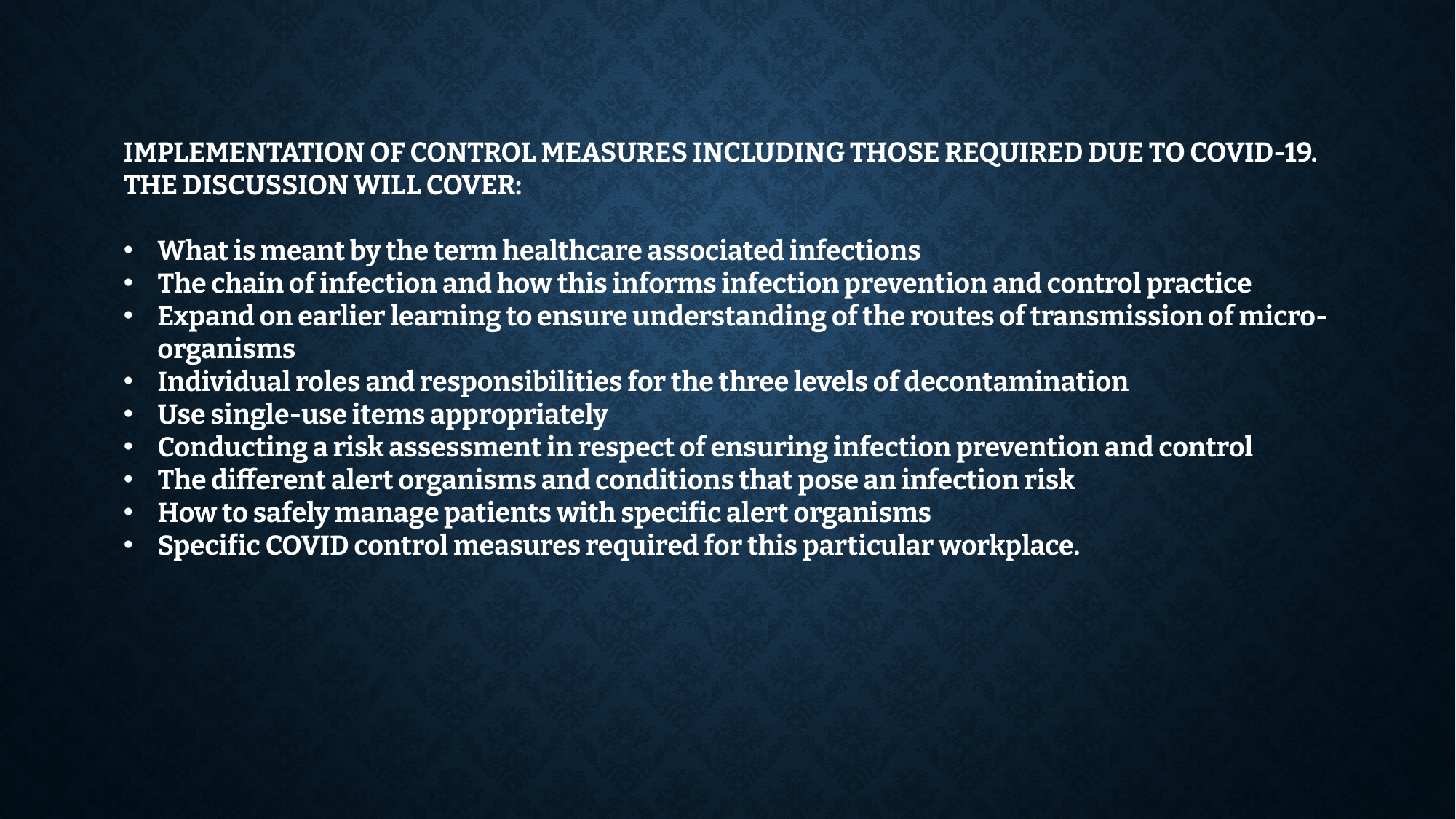

IMPLEMENTATION OF CONTROL MEASURES INCLUDING THOSE REQUIRED DUE TO COVID-19.  THE DISCUSSION WILL COVER:

What is meant by the term healthcare associated infections
The chain of infection and how this informs infection prevention and control practice
Expand on earlier learning to ensure understanding of the routes of transmission of micro-organisms
Individual roles and responsibilities for the three levels of decontamination
Use single-use items appropriately
Conducting a risk assessment in respect of ensuring infection prevention and control
The different alert organisms and conditions that pose an infection risk
How to safely manage patients with specific alert organisms
Specific COVID control measures required for this particular workplace.